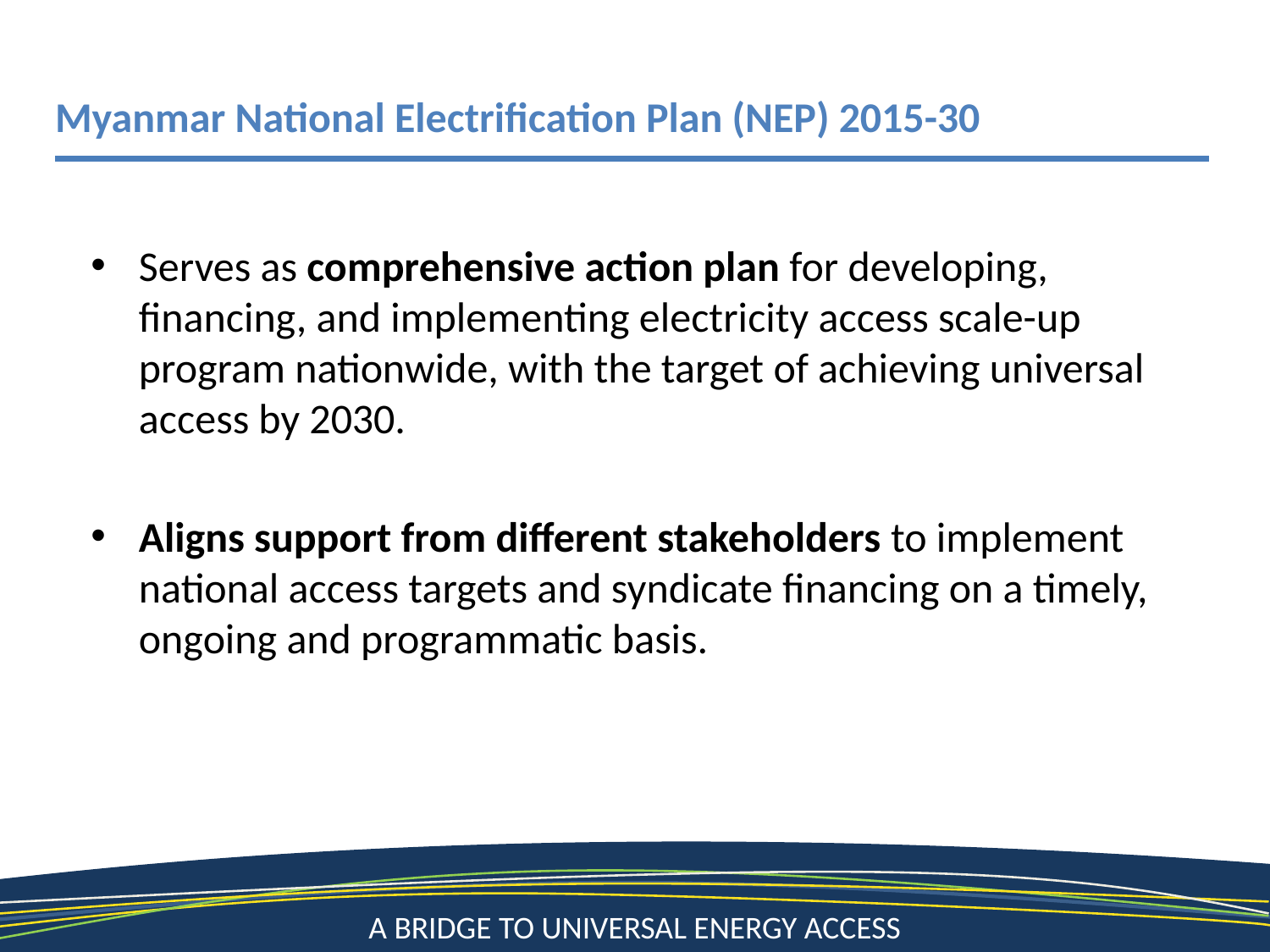

Myanmar National Electrification Plan (NEP) 2015-30
Serves as comprehensive action plan for developing, financing, and implementing electricity access scale-up program nationwide, with the target of achieving universal access by 2030.

Aligns support from different stakeholders to implement national access targets and syndicate financing on a timely, ongoing and programmatic basis.

5

A Bridge to Universal Energy Access

A Bridge to a Sustainable Energy Future